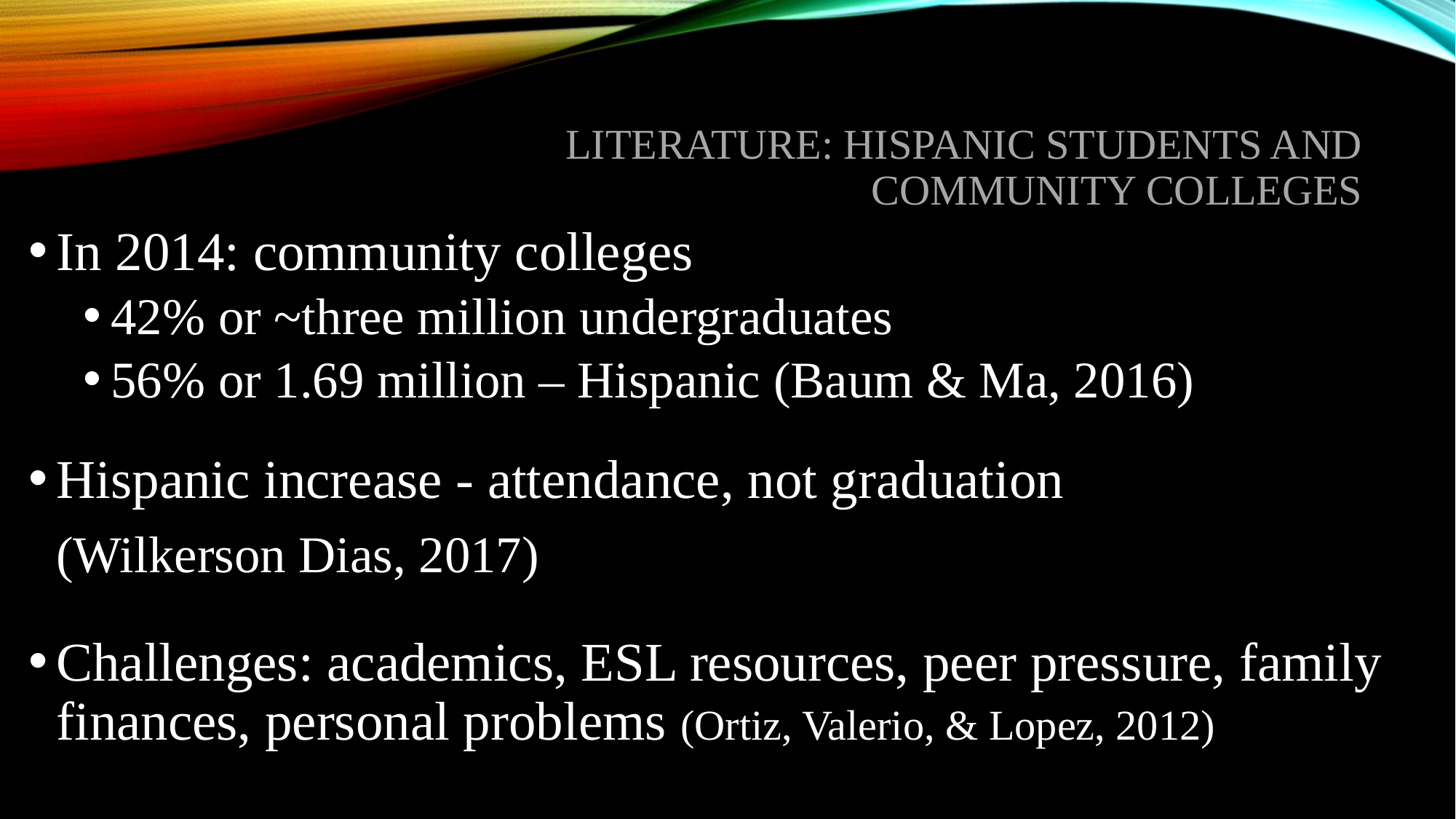

# Literature: Hispanic students and community colleges
In 2014: community colleges
42% or ~three million undergraduates
56% or 1.69 million – Hispanic (Baum & Ma, 2016)

Hispanic increase - attendance, not graduation
  (Wilkerson Dias, 2017)

Challenges: academics, ESL resources, peer pressure, family finances, personal problems (Ortiz, Valerio, & Lopez, 2012)